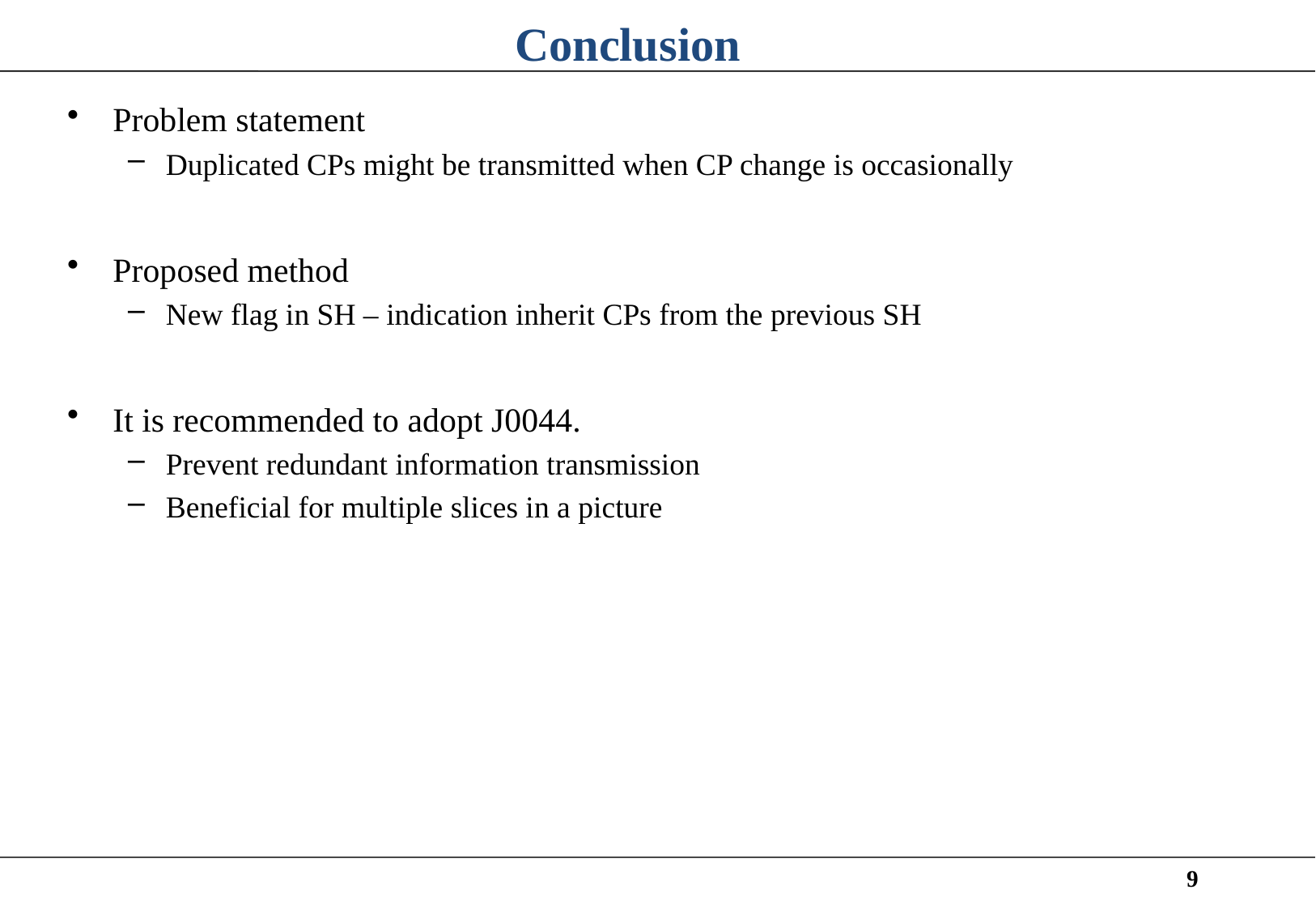

# Conclusion
Problem statement
Duplicated CPs might be transmitted when CP change is occasionally

Proposed method
New flag in SH – indication inherit CPs from the previous SH

It is recommended to adopt J0044.
Prevent redundant information transmission
Beneficial for multiple slices in a picture

9